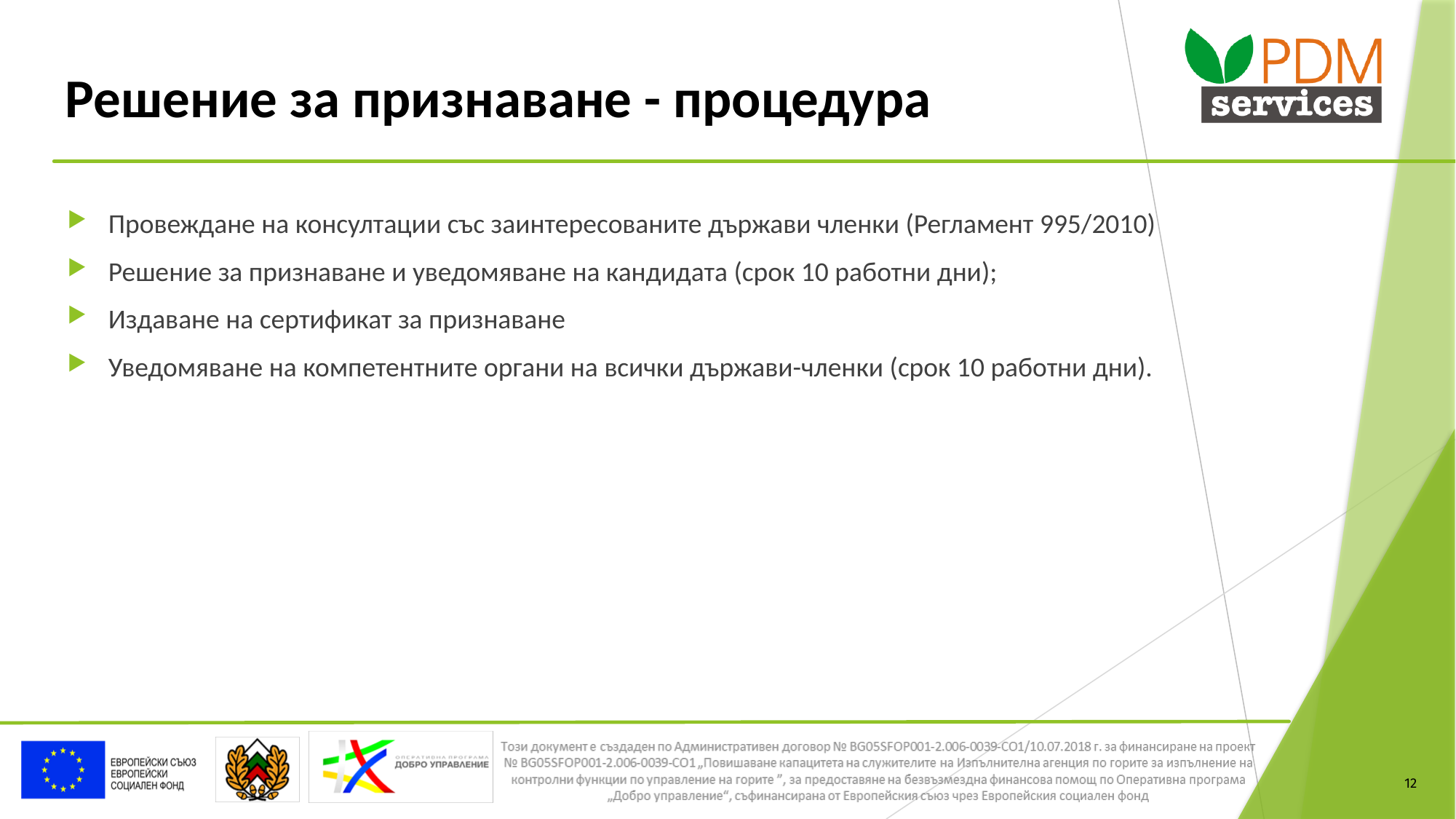

# Решение за признаване - процедура
Провеждане на консултации със заинтересованите държави членки (Регламент 995/2010)
Решение за признаване и уведомяване на кандидата (срок 10 работни дни);
Издаване на сертификат за признаване
Уведомяване на компетентните органи на всички държави-членки (срок 10 работни дни).
12